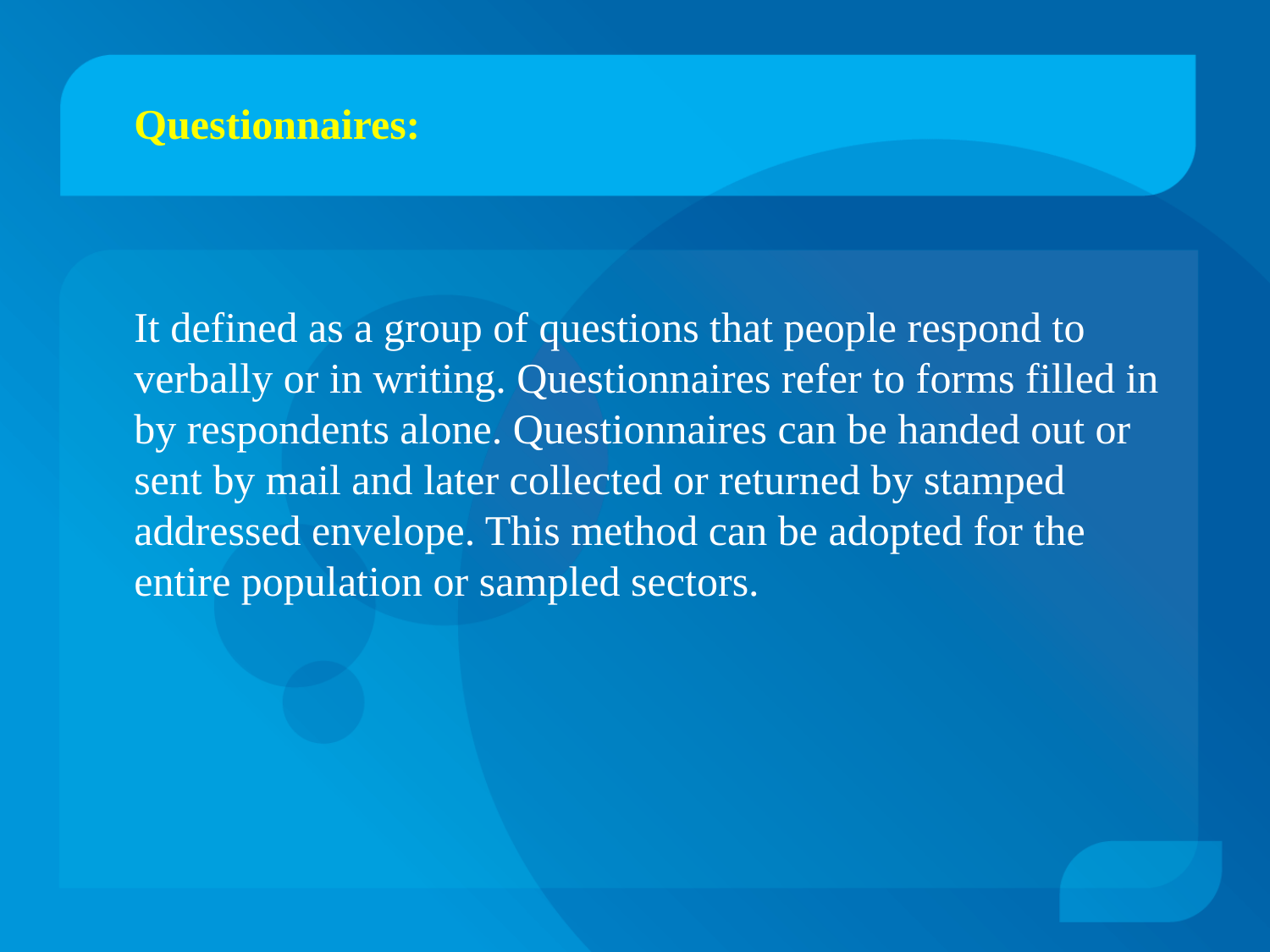

Questionnaires:

It defined as a group of questions that people respond to verbally or in writing. Questionnaires refer to forms filled in by respondents alone. Questionnaires can be handed out or sent by mail and later collected or returned by stamped addressed envelope. This method can be adopted for the entire population or sampled sectors.